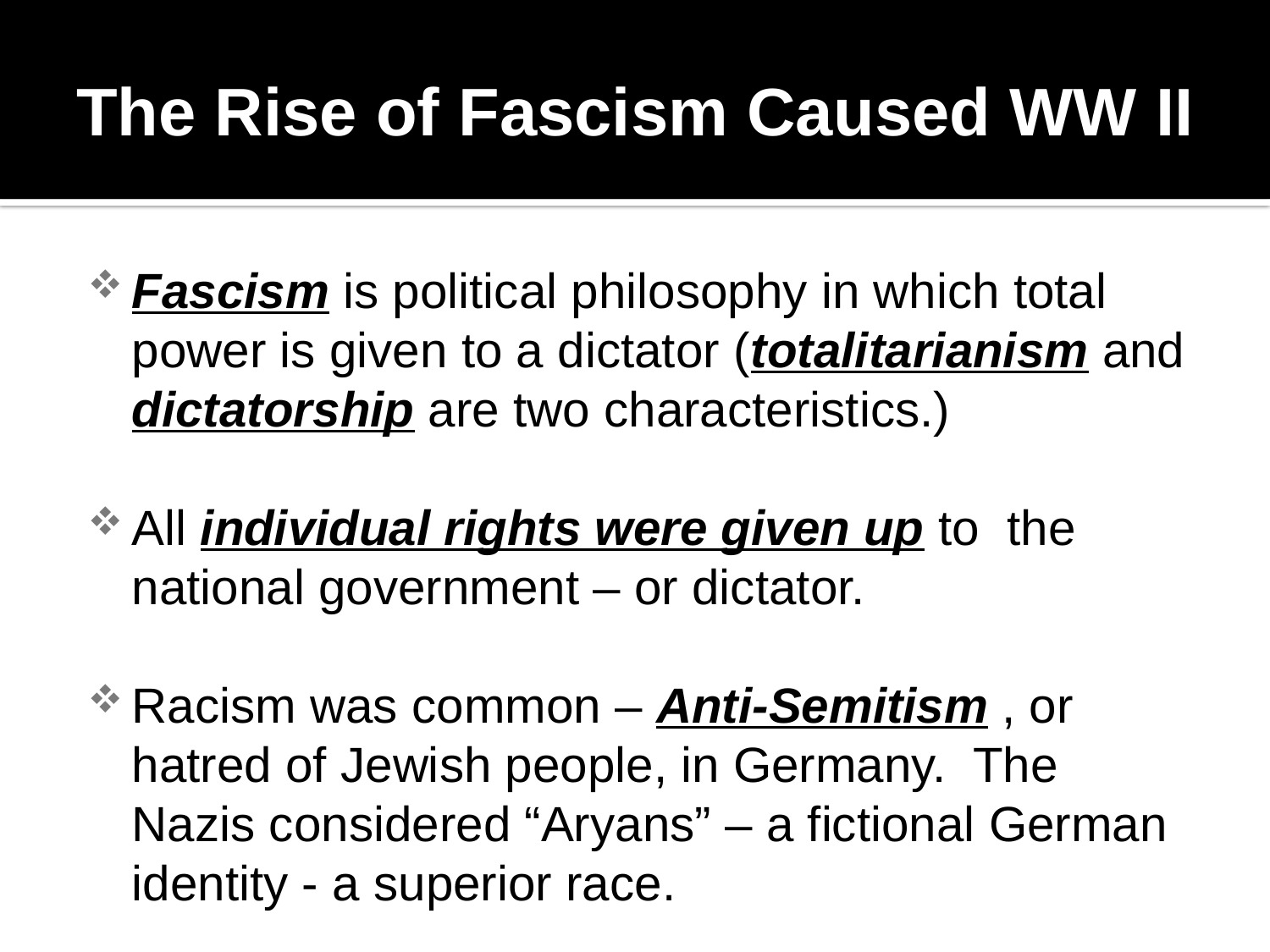

# The Rise of Fascism Caused WW II
Fascism is political philosophy in which total power is given to a dictator (totalitarianism and dictatorship are two characteristics.)

All individual rights were given up to  the national government – or dictator.

Racism was common – Anti-Semitism , or hatred of Jewish people, in Germany.  The Nazis considered “Aryans” – a fictional German identity - a superior race.